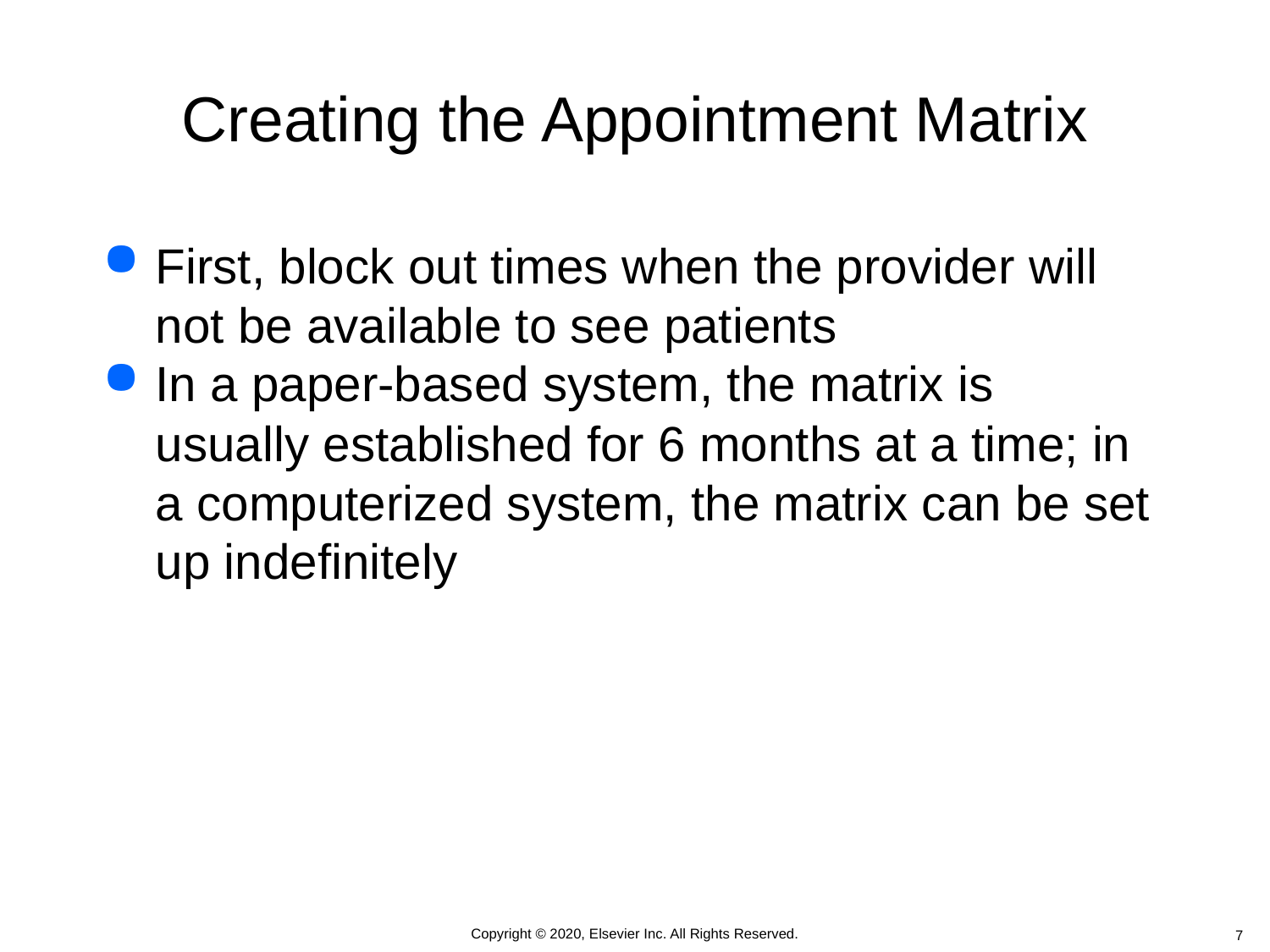

# Creating the Appointment Matrix
First, block out times when the provider will not be available to see patients
In a paper-based system, the matrix is usually established for 6 months at a time; in a computerized system, the matrix can be set up indefinitely
 7